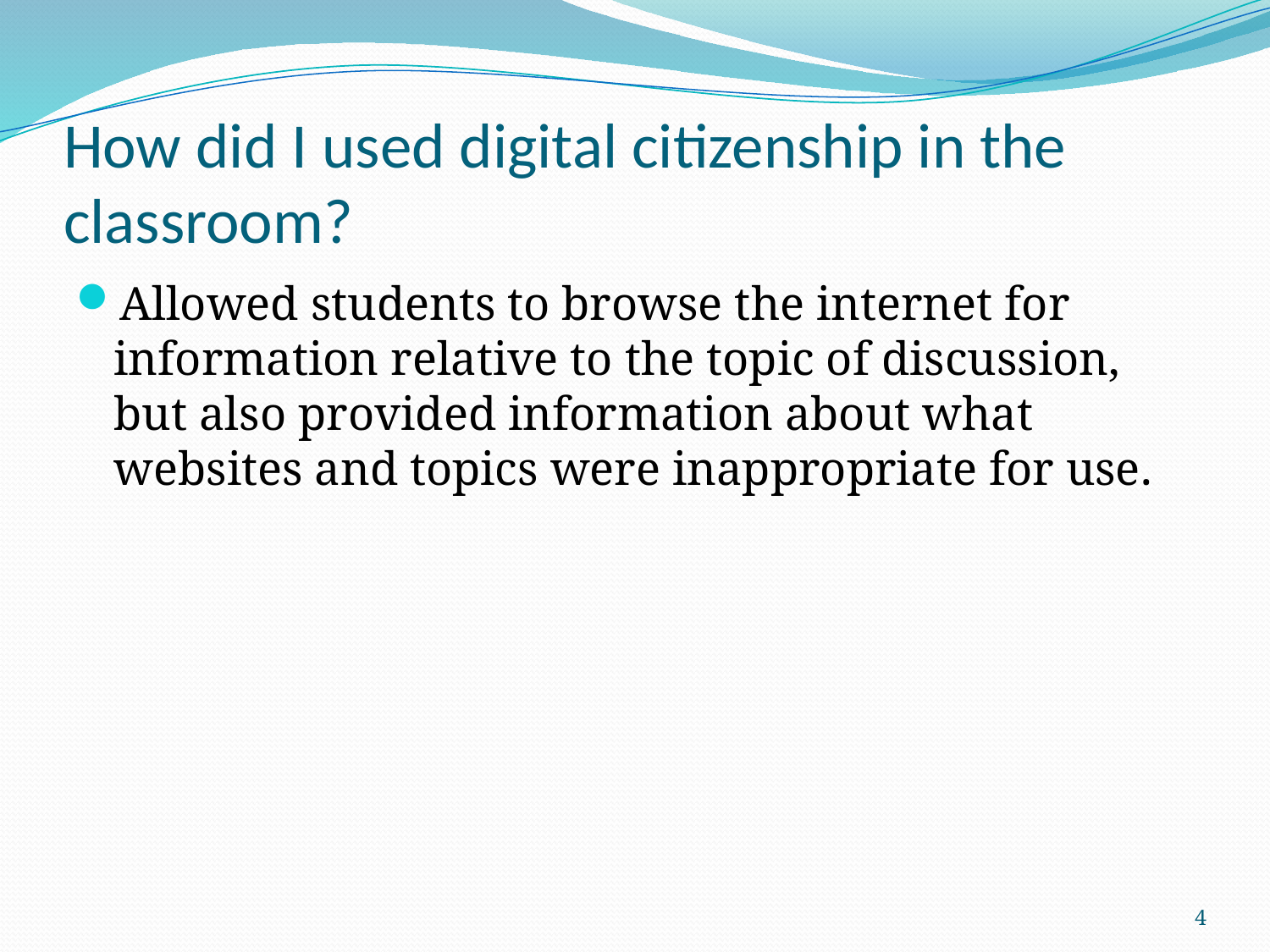

# How did I used digital citizenship in the classroom?
Allowed students to browse the internet for information relative to the topic of discussion, but also provided information about what websites and topics were inappropriate for use.
4